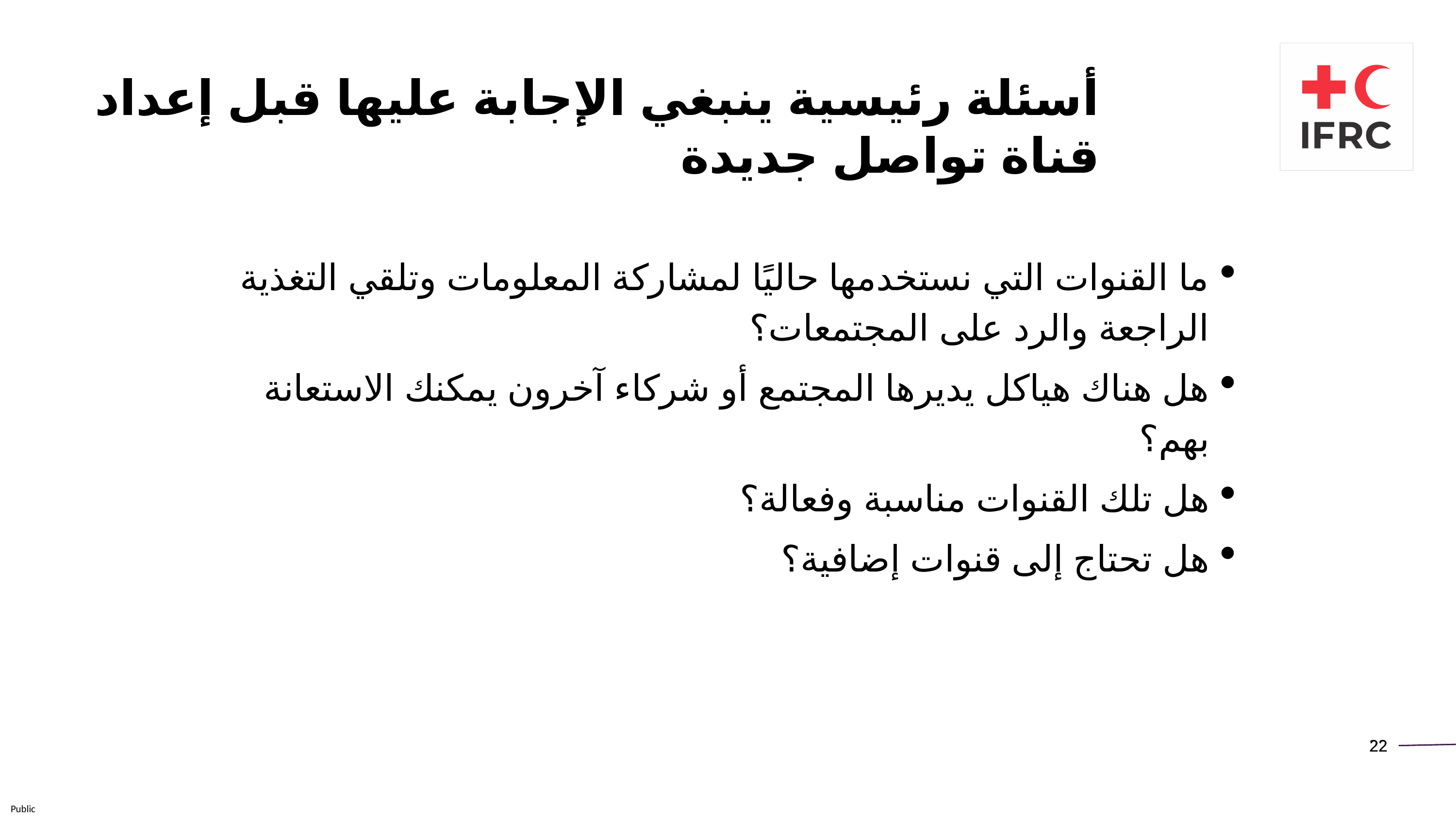

أسئلة رئيسية ينبغي الإجابة عليها قبل إعداد قناة تواصل جديدة
ما القنوات التي نستخدمها حاليًا لمشاركة المعلومات وتلقي التغذية الراجعة والرد على المجتمعات؟
هل هناك هياكل يديرها المجتمع أو شركاء آخرون يمكنك الاستعانة بهم؟
هل تلك القنوات مناسبة وفعالة؟
هل تحتاج إلى قنوات إضافية؟